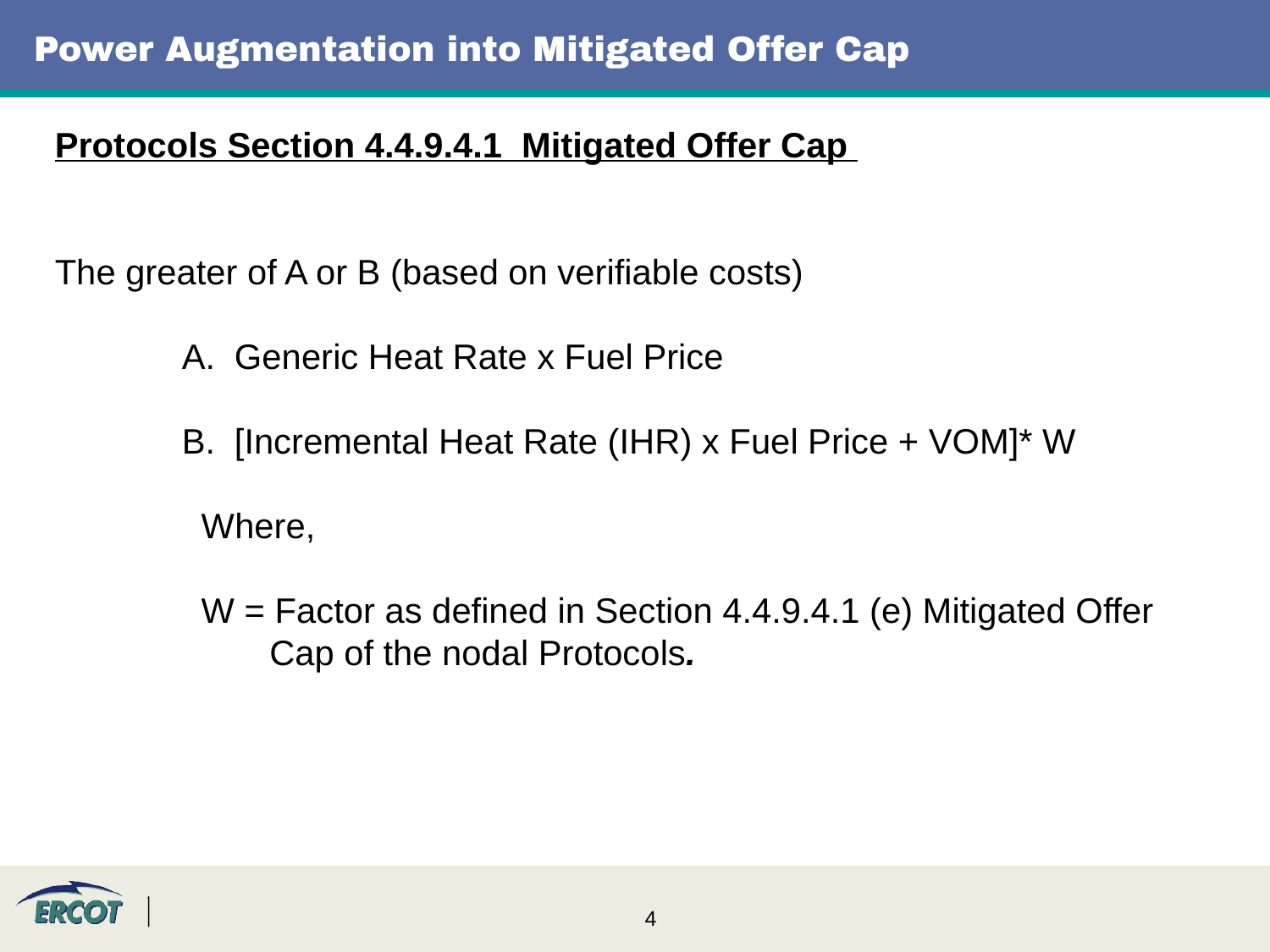

# Power Augmentation into Mitigated Offer Cap
Protocols Section 4.4.9.4.1  Mitigated Offer Cap

The greater of A or B (based on verifiable costs)

 	A.  Generic Heat Rate x Fuel Price

 	B.  [Incremental Heat Rate (IHR) x Fuel Price + VOM]* W

         	  Where,

	  W = Factor as defined in Section 4.4.9.4.1 (e) Mitigated Offer 	 	         Cap of the nodal Protocols.